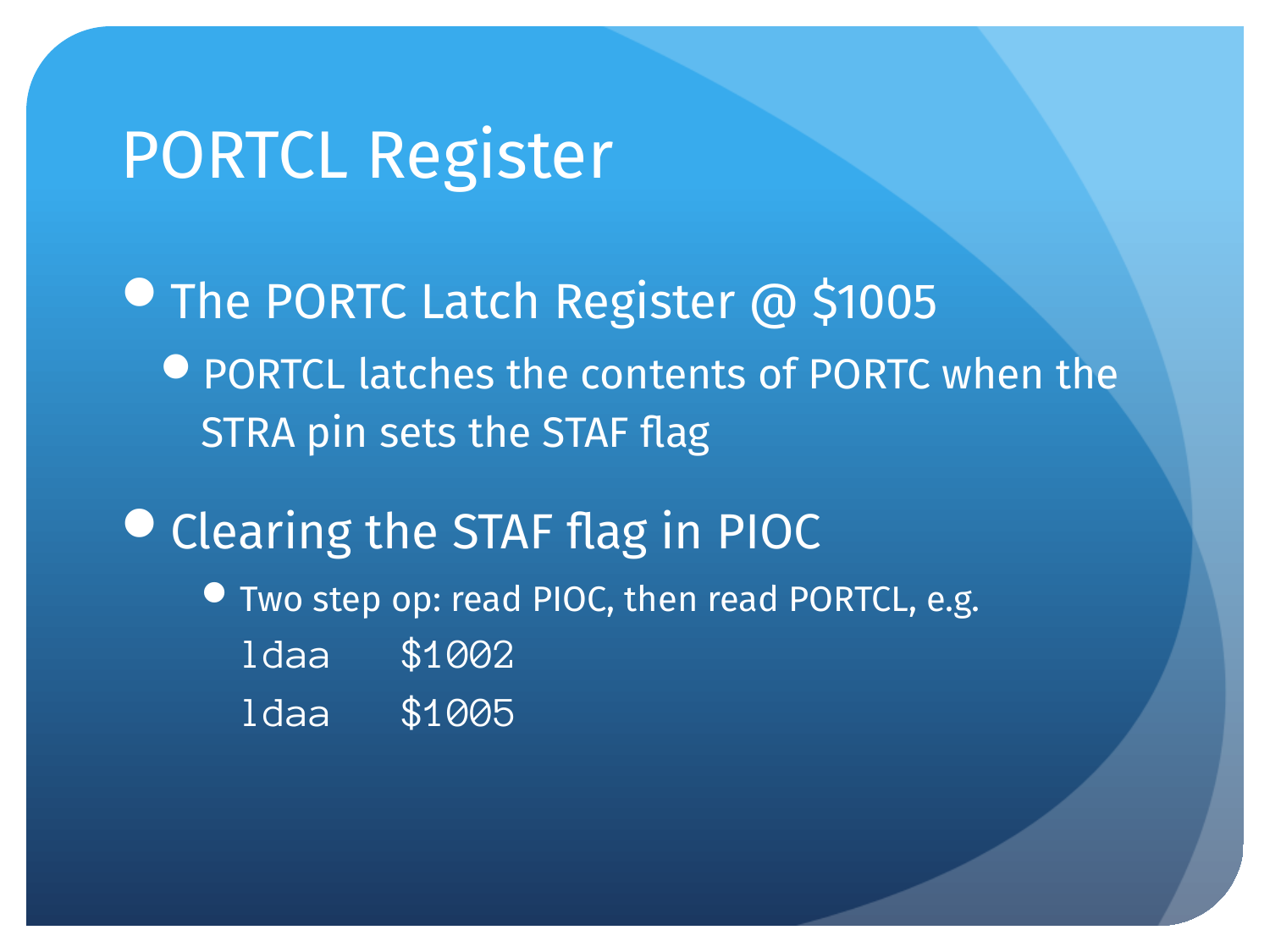

# PORTCL Register
The PORTC Latch Register @ $1005
PORTCL latches the contents of PORTC when the STRA pin sets the STAF flag
Clearing the STAF flag in PIOC
Two step op: read PIOC, then read PORTCL, e.g.
ldaa   $1002
ldaa   $1005